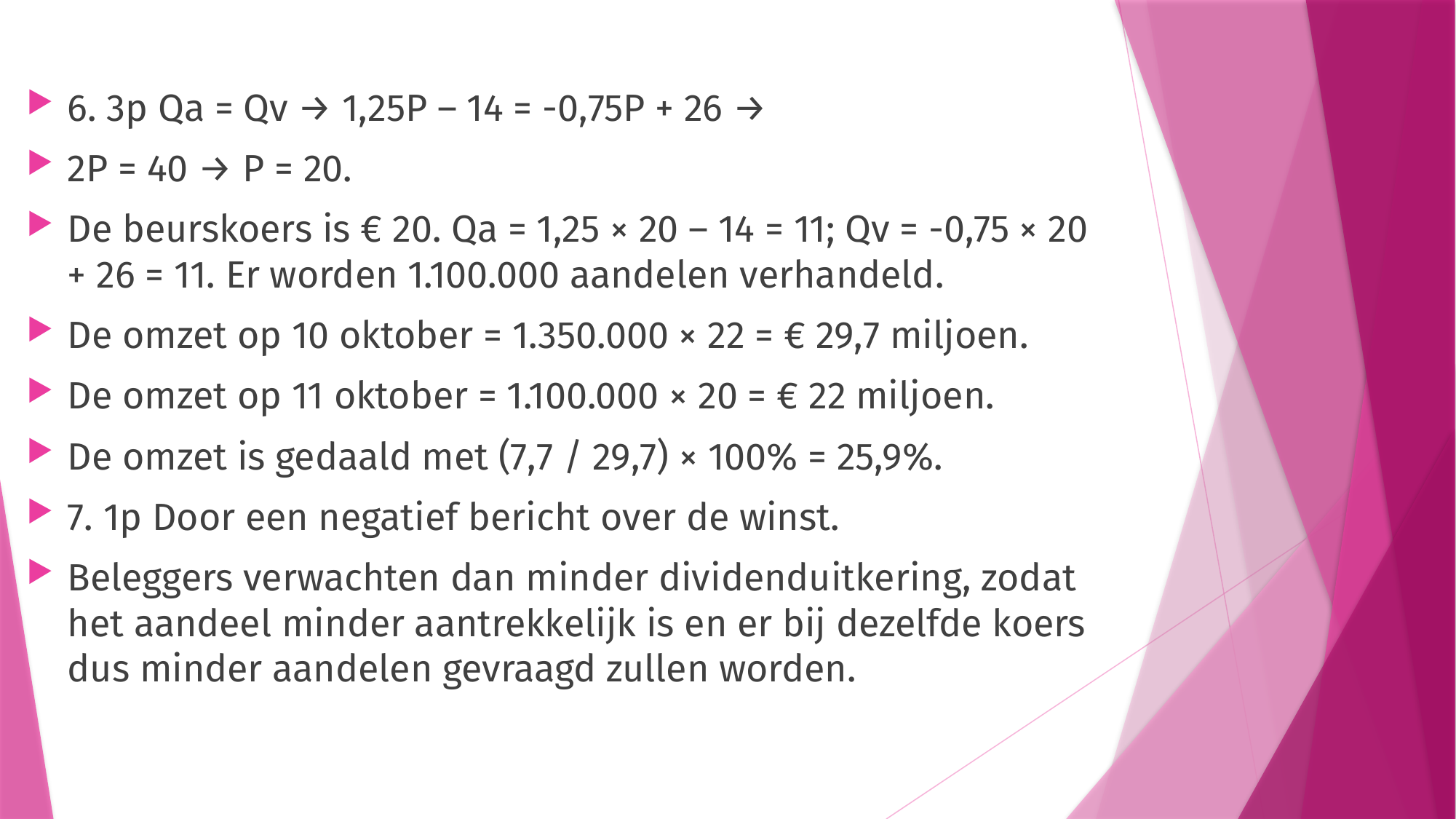

6. 3p Qa = Qv → 1,25P – 14 = -0,75P + 26 →
2P = 40 → P = 20.
De beurskoers is € 20. Qa = 1,25 × 20 – 14 = 11; Qv = -0,75 × 20 + 26 = 11. Er worden 1.100.000 aandelen verhandeld.
De omzet op 10 oktober = 1.350.000 × 22 = € 29,7 miljoen.
De omzet op 11 oktober = 1.100.000 × 20 = € 22 miljoen.
De omzet is gedaald met (7,7 / 29,7) × 100% = 25,9%.
7. 1p Door een negatief bericht over de winst.
Beleggers verwachten dan minder dividenduitkering, zodat het aandeel minder aantrekkelijk is en er bij dezelfde koers dus minder aandelen gevraagd zullen worden.